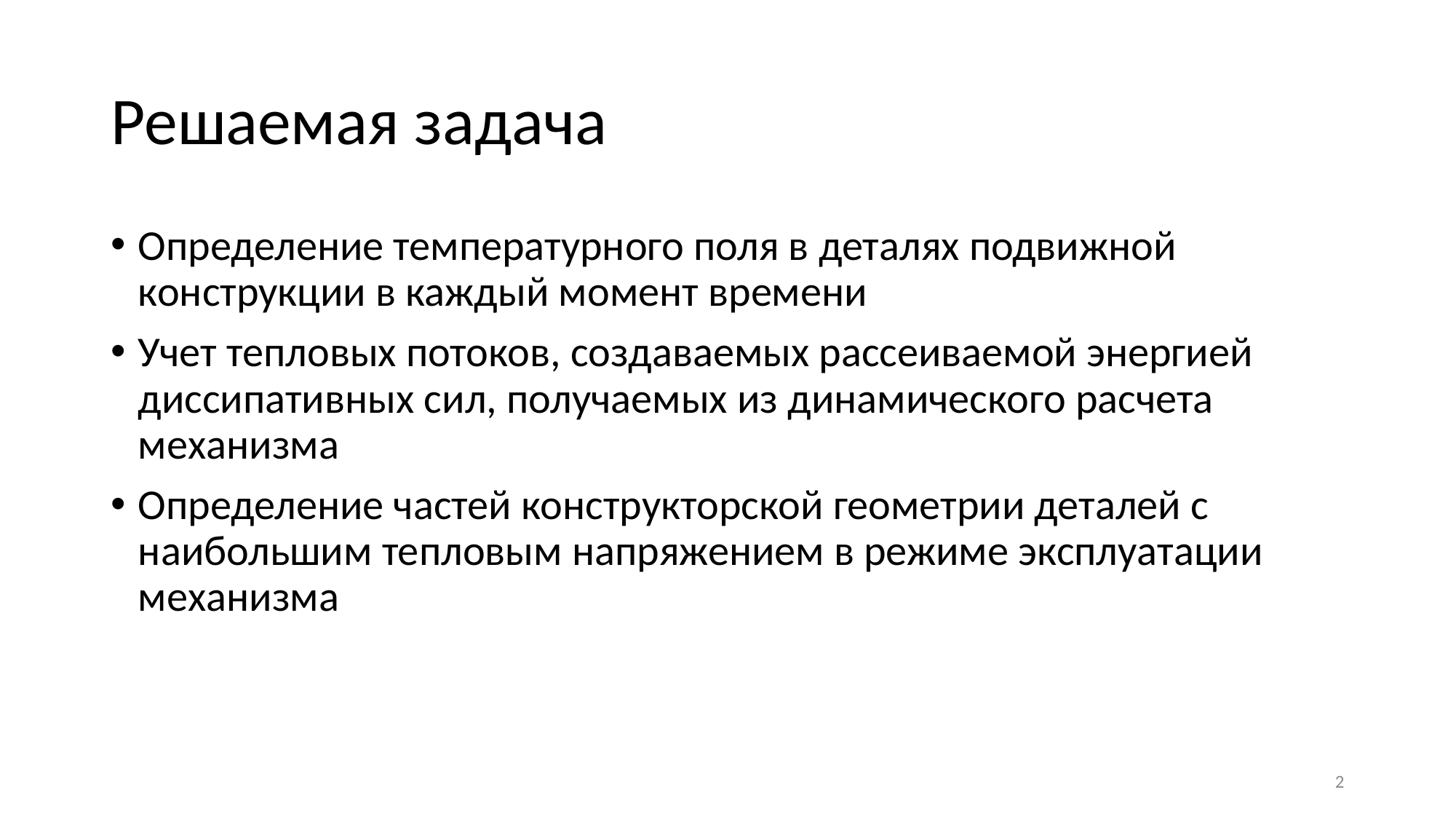

# Решаемая задача
Определение температурного поля в деталях подвижной конструкции в каждый момент времени
Учет тепловых потоков, создаваемых рассеиваемой энергией диссипативных сил, получаемых из динамического расчета механизма
Определение частей конструкторской геометрии деталей с наибольшим тепловым напряжением в режиме эксплуатации  механизма
2